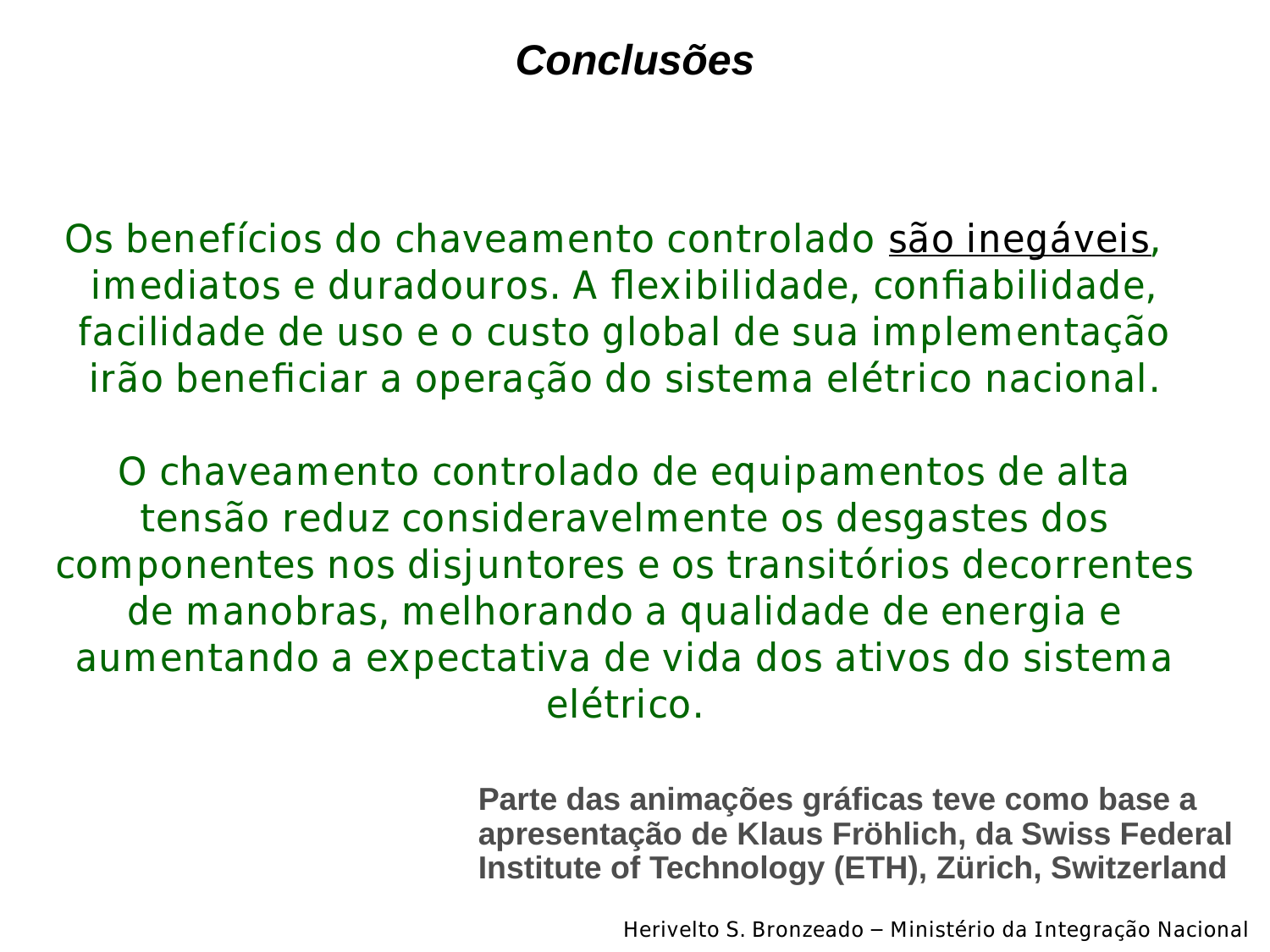

# Conclusões
Os benefícios do chaveamento controlado são inegáveis,   imediatos e duradouros. A flexibilidade, confiabilidade, facilidade de uso e o custo global de sua implementação irão beneficiar a operação do sistema elétrico nacional.

O chaveamento controlado de equipamentos de alta tensão reduz consideravelmente os desgastes dos componentes nos disjuntores e os transitórios decorrentes de manobras, melhorando a qualidade de energia e aumentando a expectativa de vida dos ativos do sistema elétrico.
Parte das animações gráficas teve como base a apresentação de Klaus Fröhlich, da Swiss Federal Institute of Technology (ETH), Zürich, Switzerland